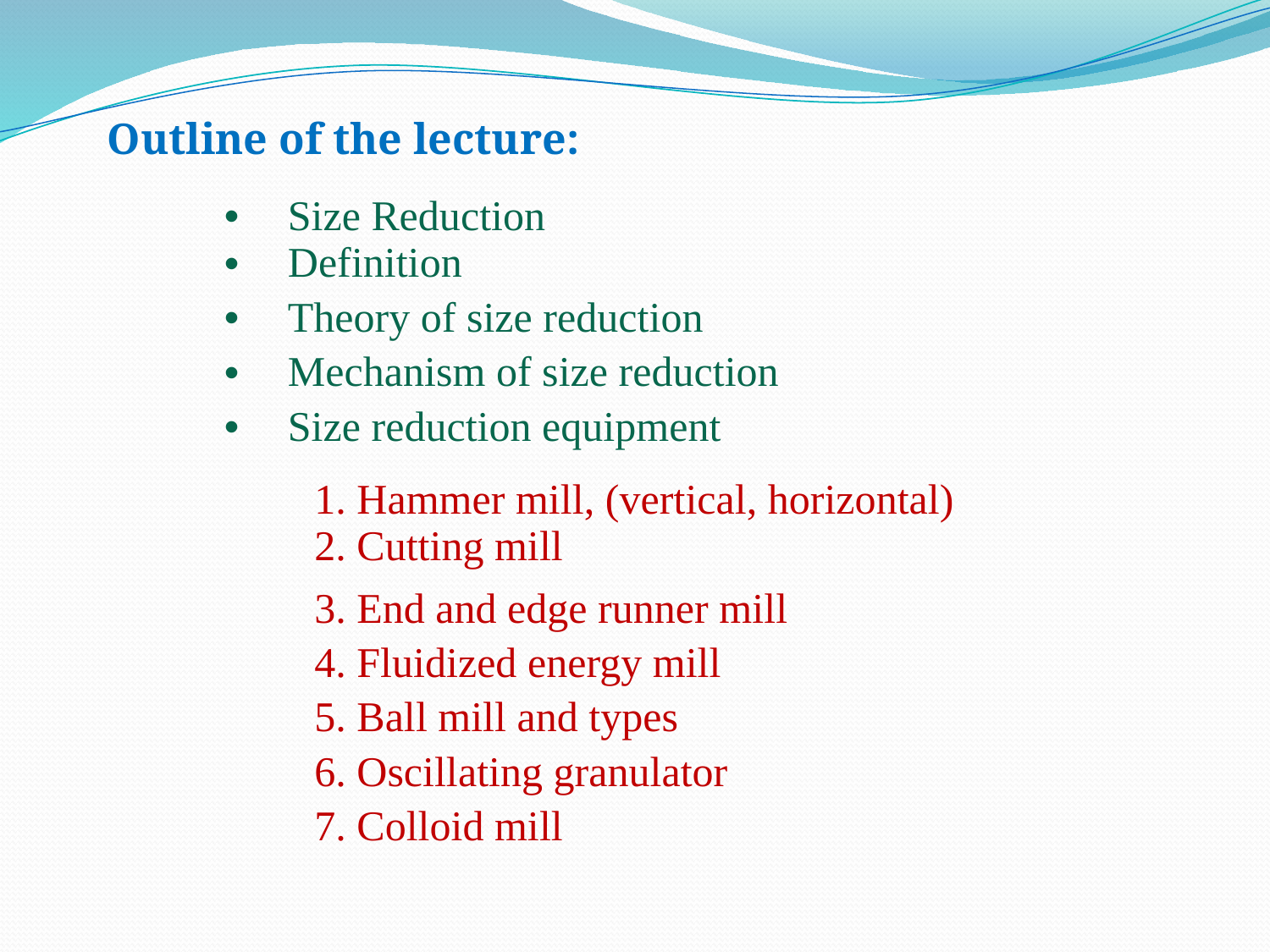

Outline of the lecture:
| Size Reduction |
| --- |
| Definition |
| Theory of size reduction |
| Mechanism of size reduction |
| Size reduction equipment |
| 1. Hammer mill, (vertical, horizontal) 2. Cutting mill |
| --- |
| 3. End and edge runner mill |
| 4. Fluidized energy mill |
| 5. Ball mill and types |
| 6. Oscillating granulator |
| 7. Colloid mill |